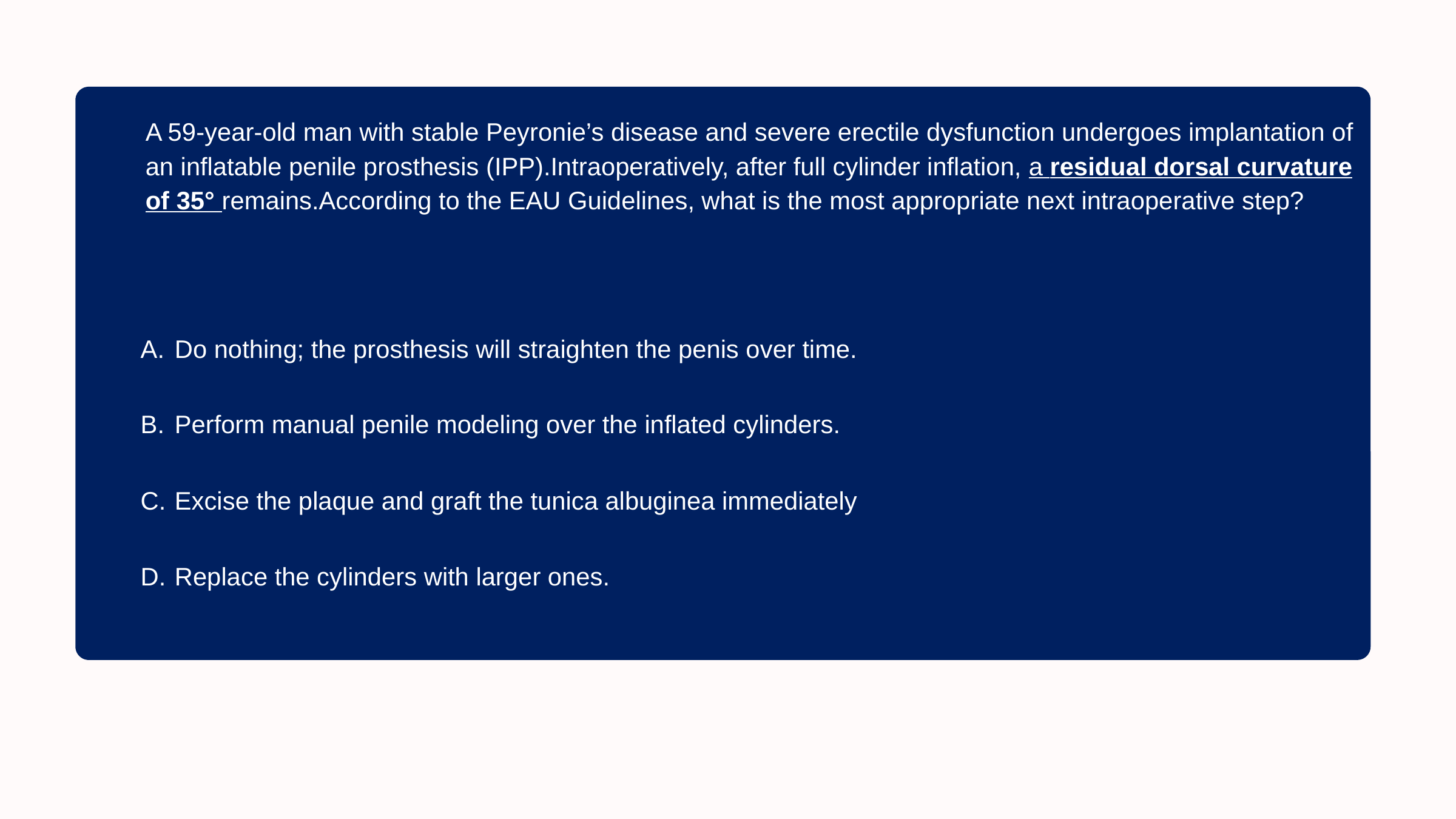

A 59-year-old man with stable Peyronie’s disease and severe erectile dysfunction undergoes implantation of an inflatable penile prosthesis (IPP).Intraoperatively, after full cylinder inflation, a residual dorsal curvature of 35° remains.According to the EAU Guidelines, what is the most appropriate next intraoperative step?

Do nothing; the prosthesis will straighten the penis over time.
Perform manual penile modeling over the inflated cylinders.
Excise the plaque and graft the tunica albuginea immediately
Replace the cylinders with larger ones.